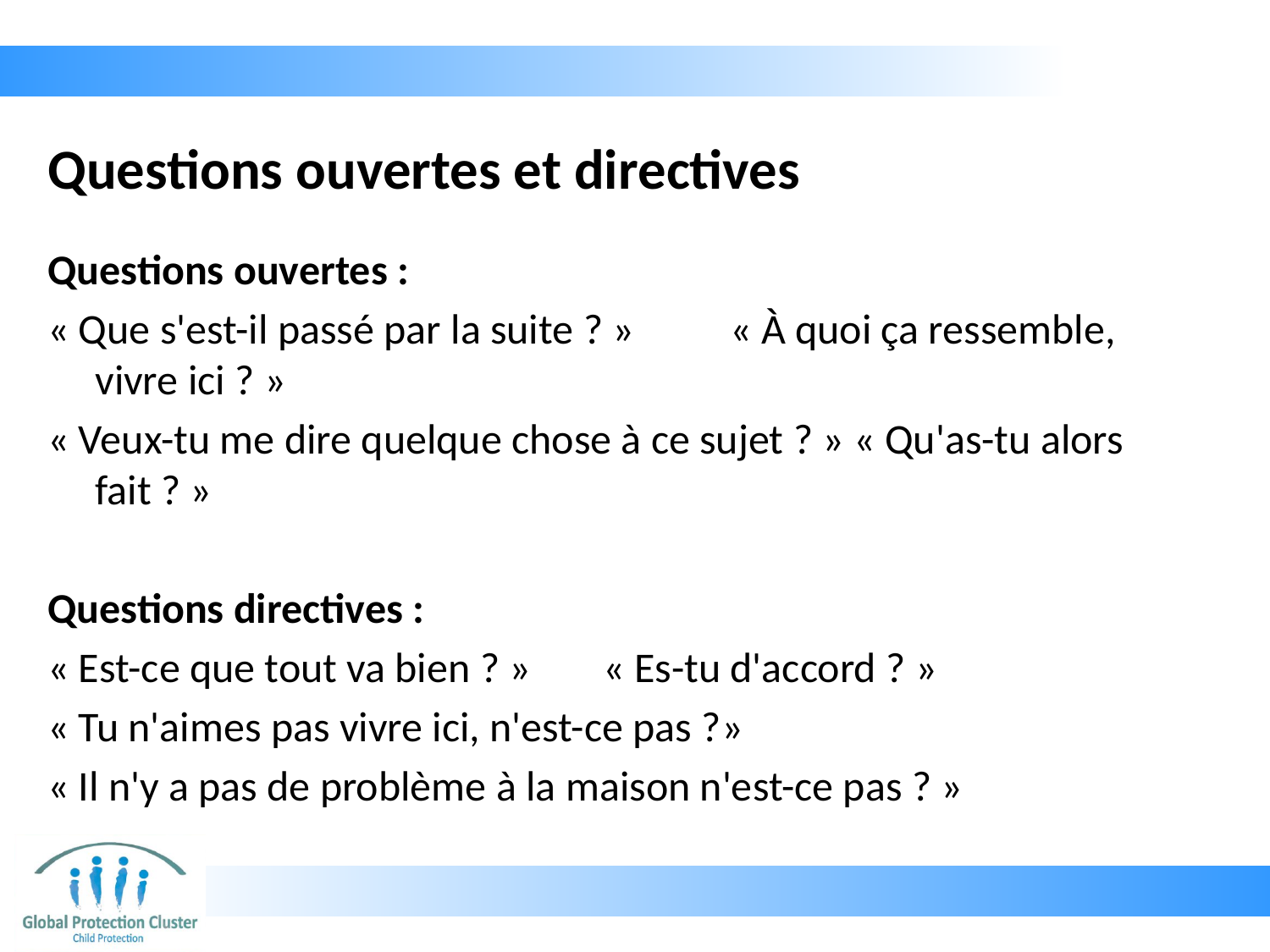

# Questions ouvertes et directives
Questions ouvertes :
« Que s'est-il passé par la suite ? » 	« À quoi ça ressemble, vivre ici ? »
« Veux-tu me dire quelque chose à ce sujet ? » « Qu'as-tu alors fait ? »

Questions directives :
« Est-ce que tout va bien ? »	« Es-tu d'accord ? »
« Tu n'aimes pas vivre ici, n'est-ce pas ?»
« Il n'y a pas de problème à la maison n'est-ce pas ? »